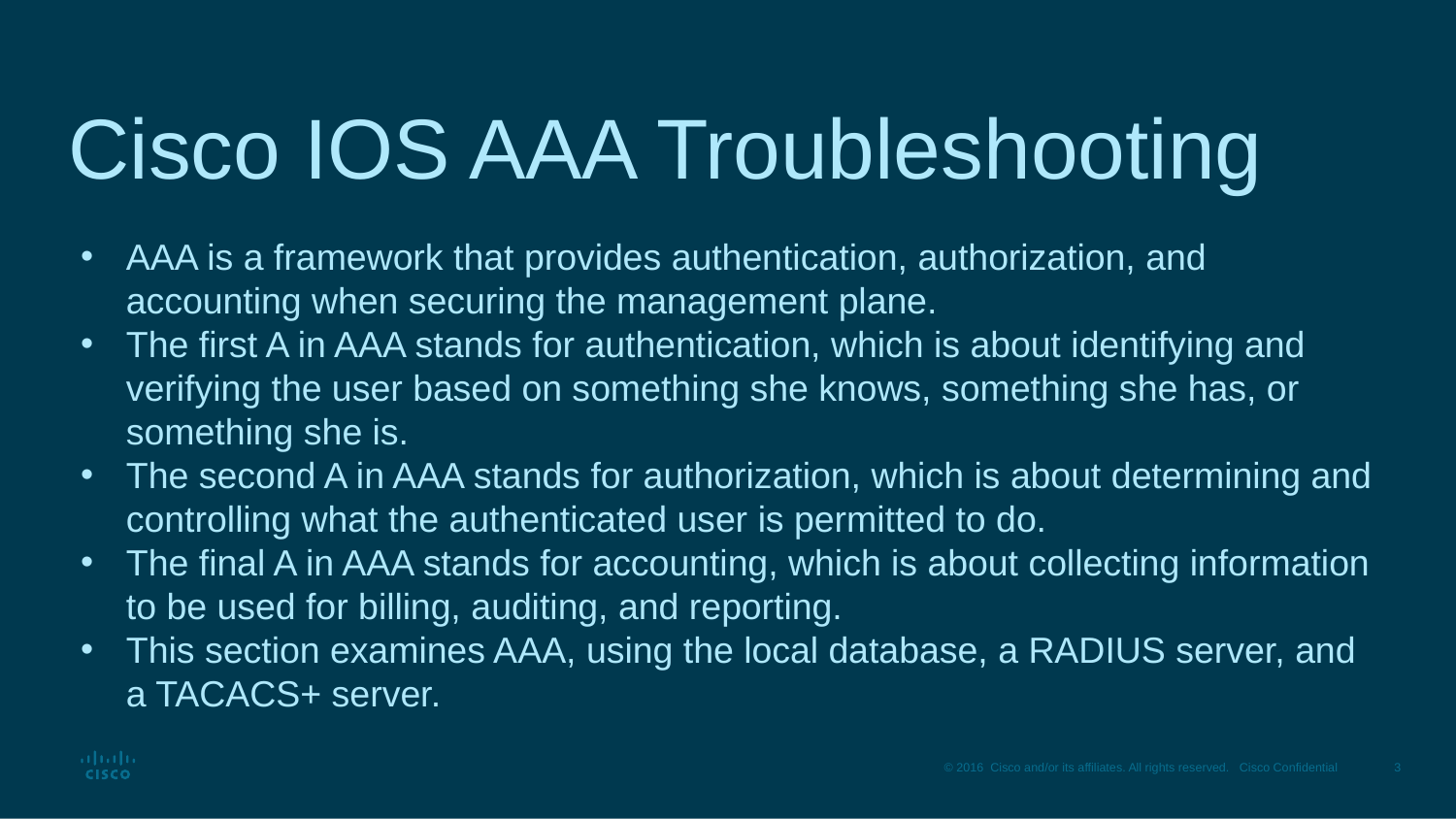

# Cisco IOS AAA Troubleshooting
AAA is a framework that provides authentication, authorization, and accounting when securing the management plane.
The first A in AAA stands for authentication, which is about identifying and verifying the user based on something she knows, something she has, or something she is.
The second A in AAA stands for authorization, which is about determining and controlling what the authenticated user is permitted to do.
The final A in AAA stands for accounting, which is about collecting information to be used for billing, auditing, and reporting.
This section examines AAA, using the local database, a RADIUS server, and a TACACS+ server.